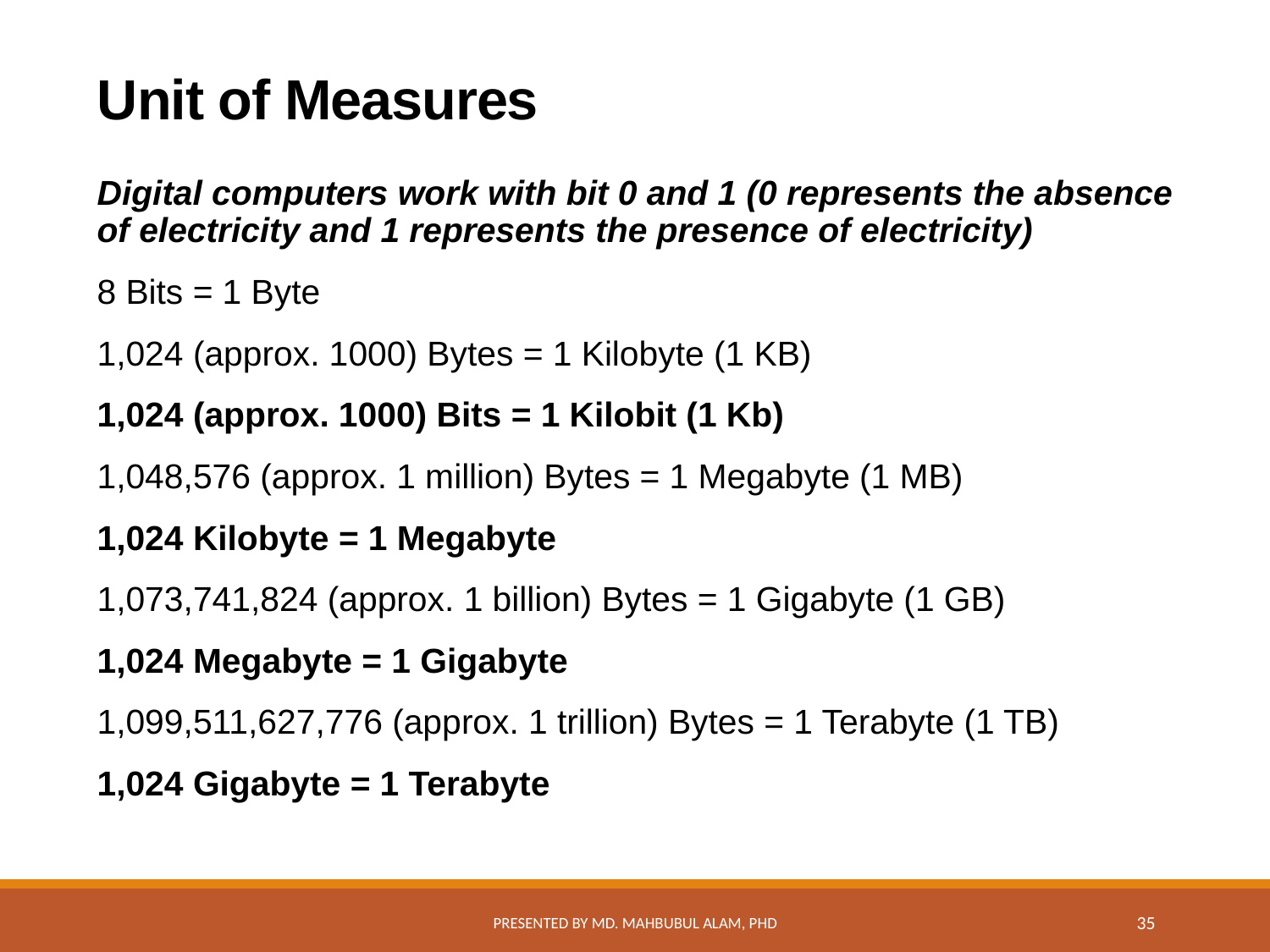

# Unit of Measures
Digital computers work with bit 0 and 1 (0 represents the absence of electricity and 1 represents the presence of electricity)
8 Bits = 1 Byte
1,024 (approx. 1000) Bytes = 1 Kilobyte (1 KB)
1,024 (approx. 1000) Bits = 1 Kilobit (1 Kb)
1,048,576 (approx. 1 million) Bytes = 1 Megabyte (1 MB)
1,024 Kilobyte = 1 Megabyte
1,073,741,824 (approx. 1 billion) Bytes = 1 Gigabyte (1 GB)
1,024 Megabyte = 1 Gigabyte
1,099,511,627,776 (approx. 1 trillion) Bytes = 1 Terabyte (1 TB)
1,024 Gigabyte = 1 Terabyte
Presented by Md. Mahbubul Alam, PhD
35